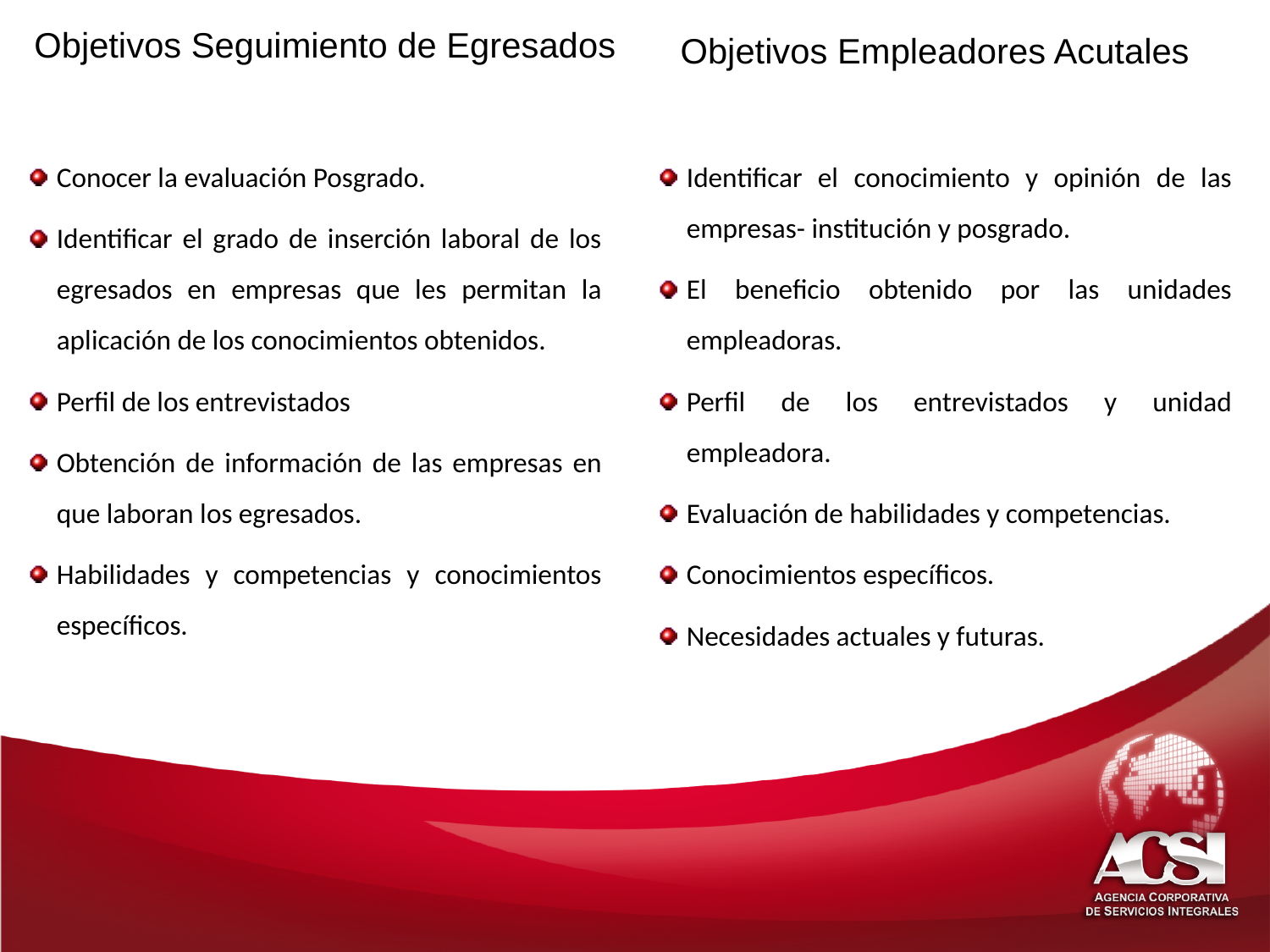

Objetivos Seguimiento de Egresados

Objetivos Empleadores Acutales

Conocer la evaluación Posgrado.
Identificar el grado de inserción laboral de los egresados en empresas que les permitan la aplicación de los conocimientos obtenidos.
Perfil de los entrevistados
Obtención de información de las empresas en que laboran los egresados.
Habilidades y competencias y conocimientos específicos.

Identificar el conocimiento y opinión de las empresas- institución y posgrado.
El beneficio obtenido por las unidades empleadoras.
Perfil de los entrevistados y unidad empleadora.
Evaluación de habilidades y competencias.
Conocimientos específicos.
Necesidades actuales y futuras.